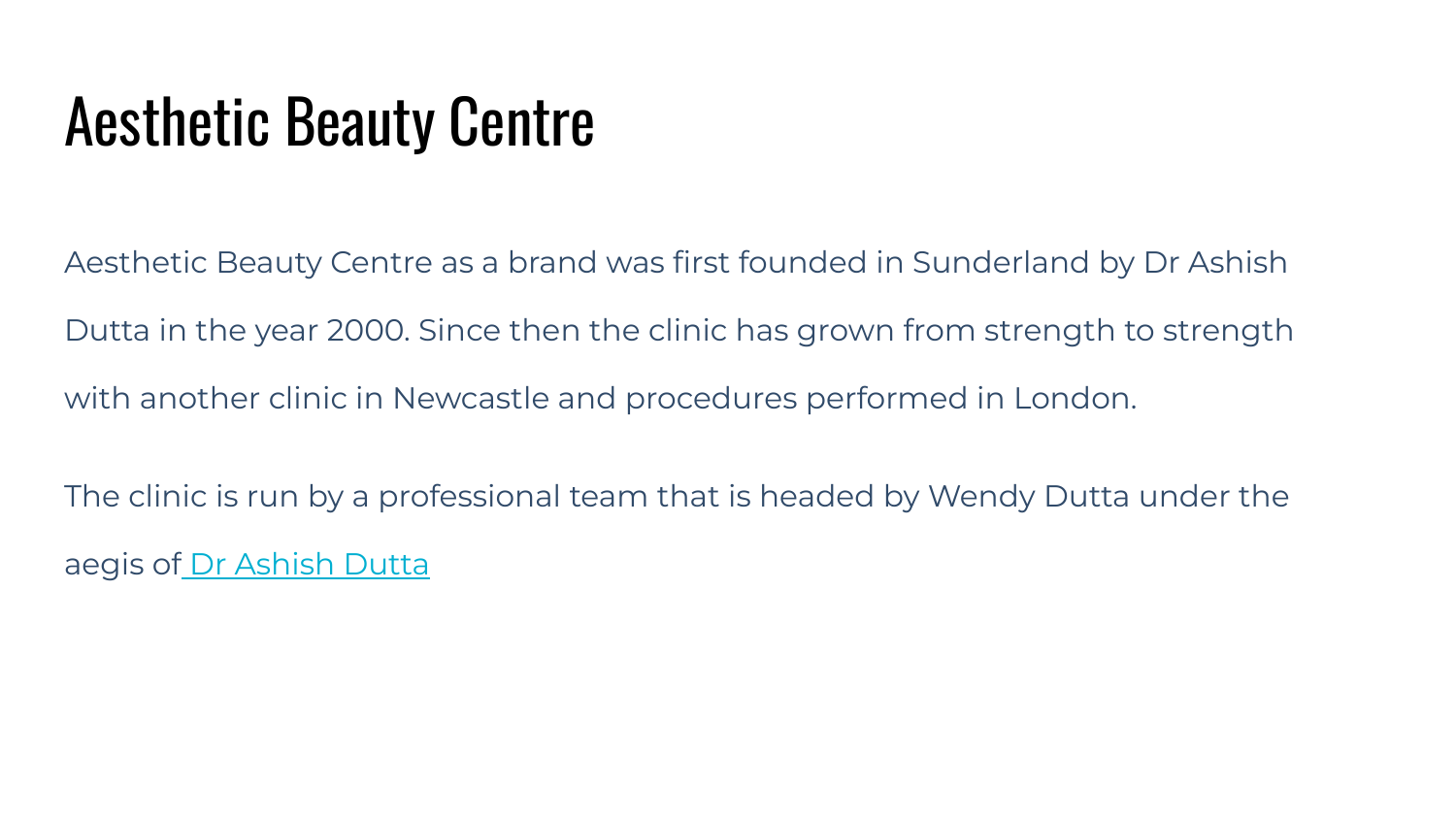

# Aesthetic Beauty Centre
Aesthetic Beauty Centre as a brand was first founded in Sunderland by Dr Ashish Dutta in the year 2000. Since then the clinic has grown from strength to strength with another clinic in Newcastle and procedures performed in London.
The clinic is run by a professional team that is headed by Wendy Dutta under the aegis of Dr Ashish Dutta